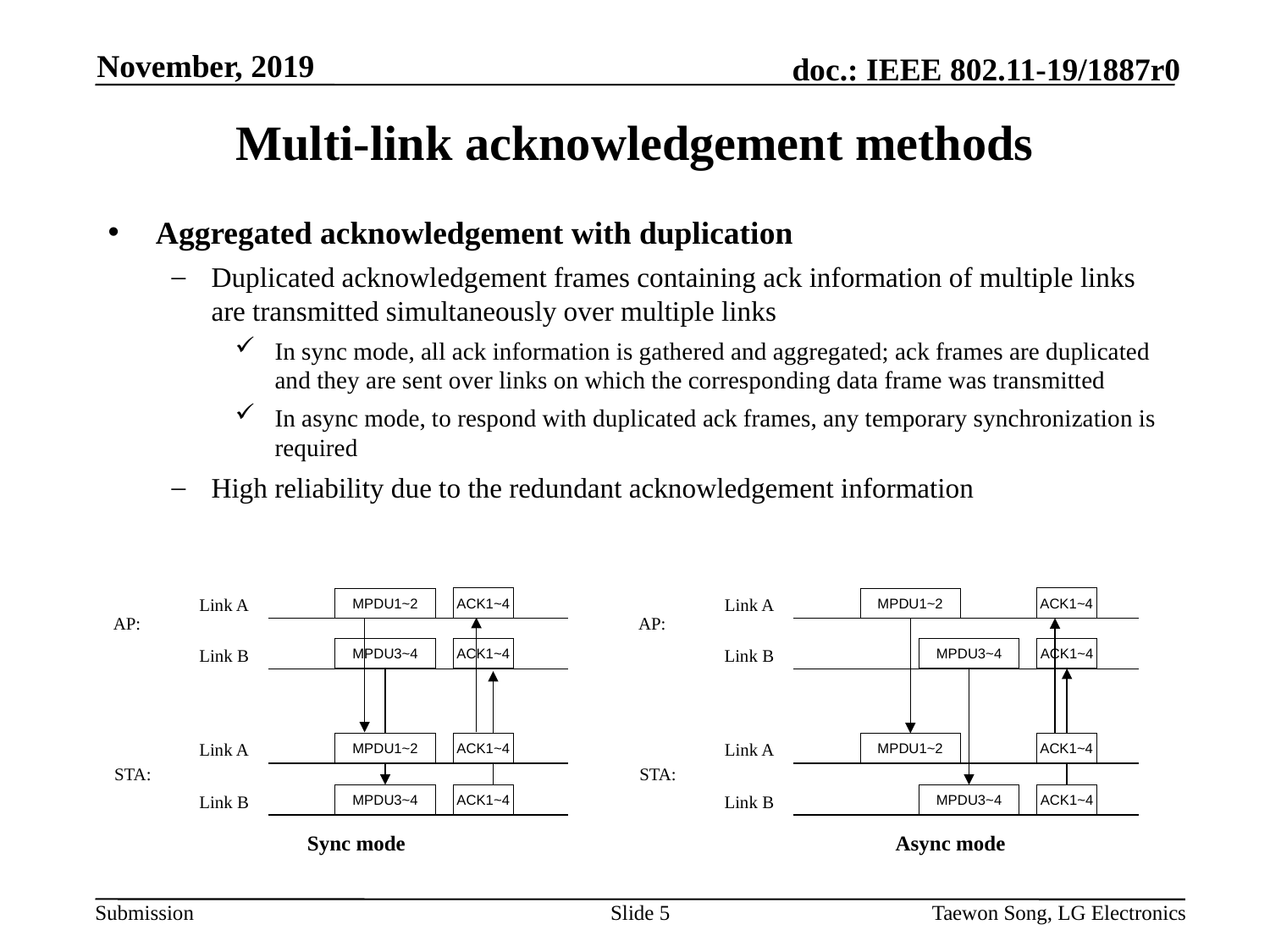

November, 2019
# Multi-link acknowledgement methods
Aggregated acknowledgement with duplication
Duplicated acknowledgement frames containing ack information of multiple links are transmitted simultaneously over multiple links
In sync mode, all ack information is gathered and aggregated; ack frames are duplicated and they are sent over links on which the corresponding data frame was transmitted
In async mode, to respond with duplicated ack frames, any temporary synchronization is required
High reliability due to the redundant acknowledgement information
Link A
Link A
ACK1~4
ACK1~4
MPDU1~2
MPDU1~2
AP:
AP:
Link B
Link B
MPDU3~4
ACK1~4
MPDU3~4
ACK1~4
Link A
Link A
MPDU1~2
ACK1~4
MPDU1~2
ACK1~4
STA:
STA:
Link B
Link B
MPDU3~4
ACK1~4
MPDU3~4
ACK1~4
Sync mode
Async mode
Slide 5
Taewon Song, LG Electronics